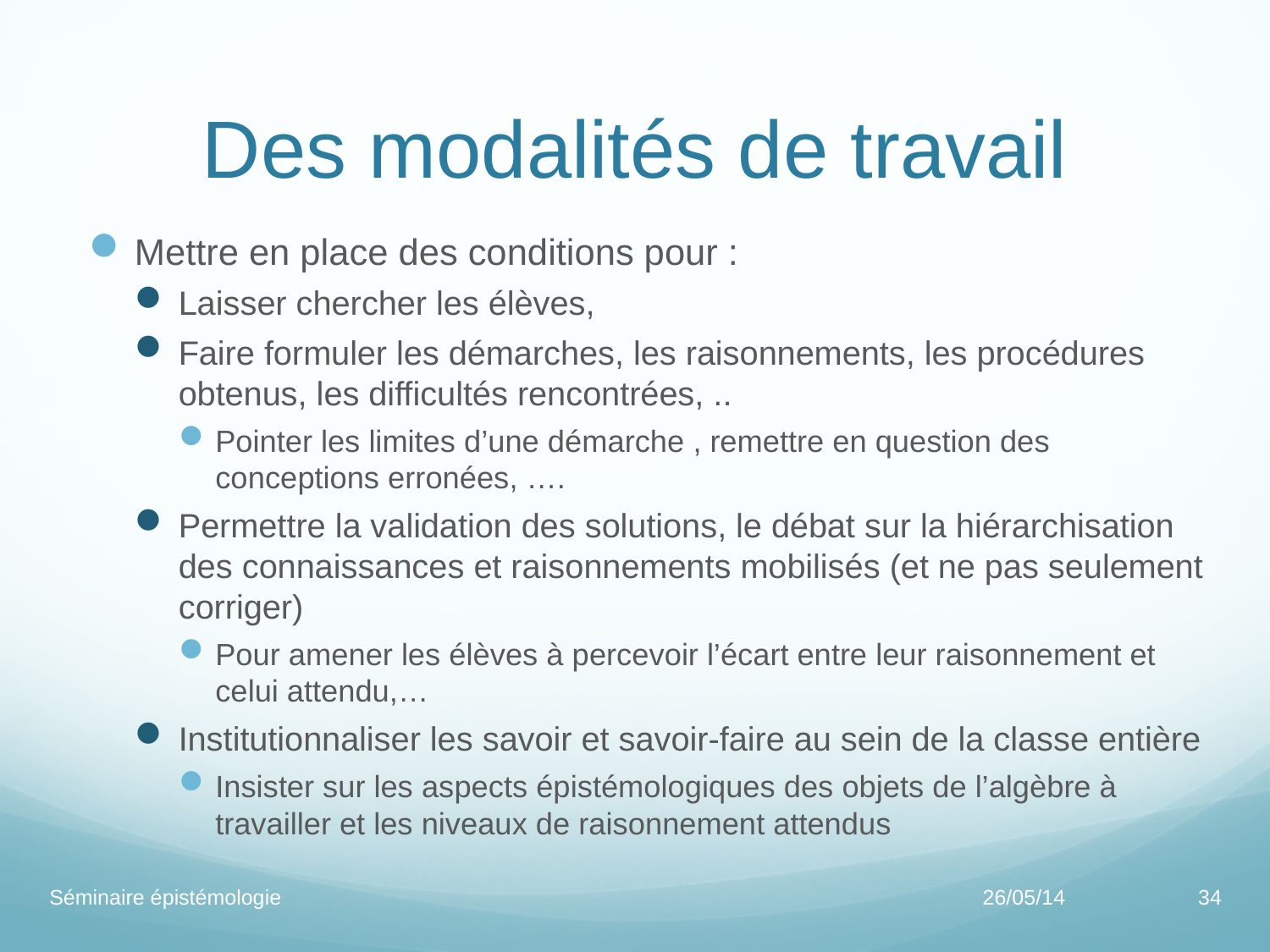

# Des modalités de travail
Mettre en place des conditions pour :
Laisser chercher les élèves,
Faire formuler les démarches, les raisonnements, les procédures obtenus, les difficultés rencontrées, ..
Pointer les limites d’une démarche , remettre en question des conceptions erronées, ….
Permettre la validation des solutions, le débat sur la hiérarchisation des connaissances et raisonnements mobilisés (et ne pas seulement corriger)
Pour amener les élèves à percevoir l’écart entre leur raisonnement et celui attendu,…
Institutionnaliser les savoir et savoir-faire au sein de la classe entière
Insister sur les aspects épistémologiques des objets de l’algèbre à travailler et les niveaux de raisonnement attendus

Séminaire épistémologie
26/05/14
34